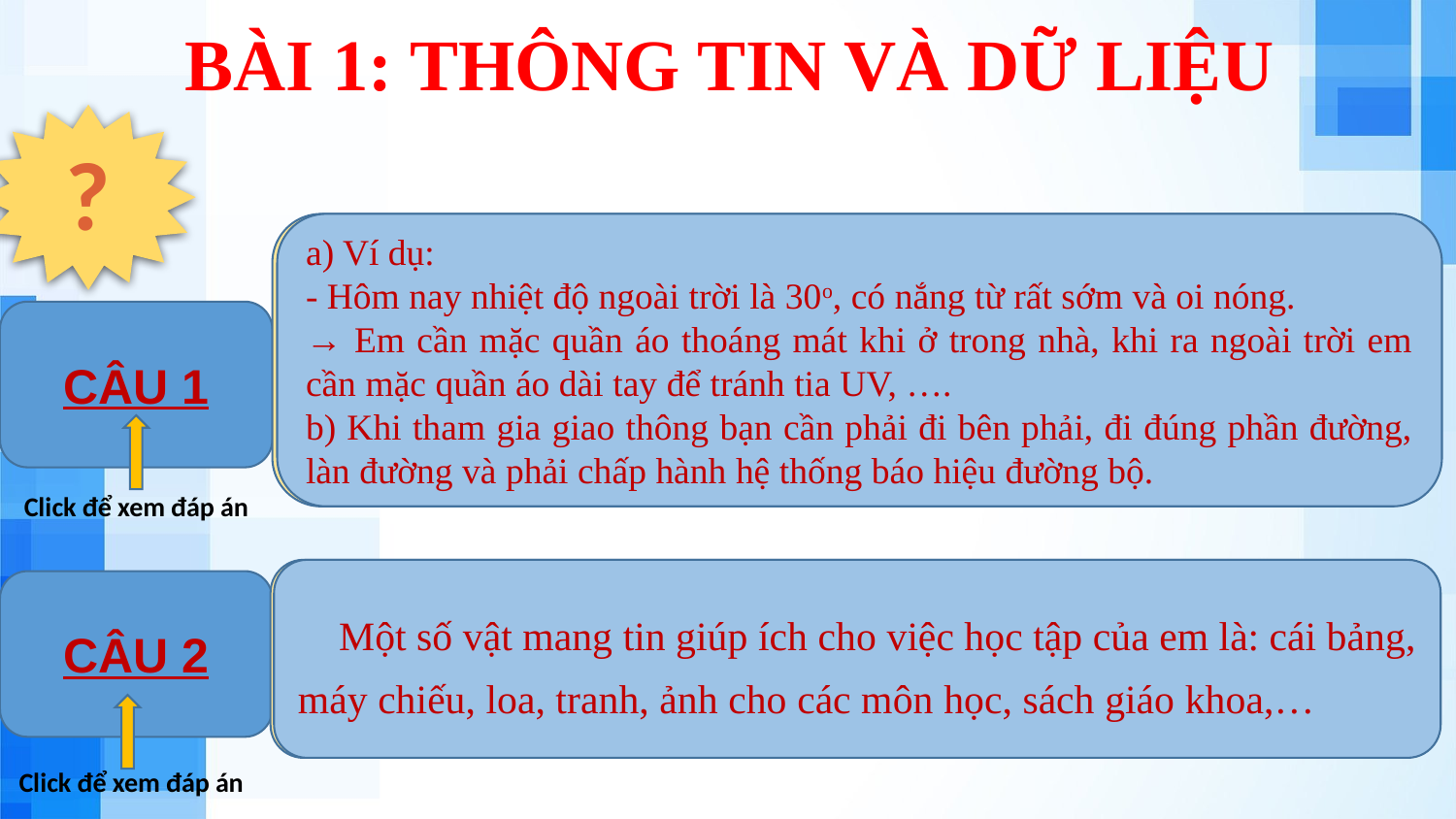

BÀI 1: THÔNG TIN VÀ DỮ LIỆU

?
a) Ví dụ:
- Hôm nay nhiệt độ ngoài trời là 30o, có nắng từ rất sớm và oi nóng.
→ Em cần mặc quần áo thoáng mát khi ở trong nhà, khi ra ngoài trời em cần mặc quần áo dài tay để tránh tia UV, ….
b) Khi tham gia giao thông bạn cần phải đi bên phải, đi đúng phần đường, làn đường và phải chấp hành hệ thống báo hiệu đường bộ.
Em hãy nêu ví dụ cho thấy thông tin giúp em:
Có những lựa chọn trang phục phù hợp hơn.
Đảm bảo an toàn khi tham gia giao thông.
CÂU 1

Click để xem đáp án
Em hãy nêu ví dụ về vật mang tin giúp ích cho việc học tập của em?
    Một số vật mang tin giúp ích cho việc học tập của em là: cái bảng, máy chiếu, loa, tranh, ảnh cho các môn học, sách giáo khoa,…
CÂU 2

Click để xem đáp án